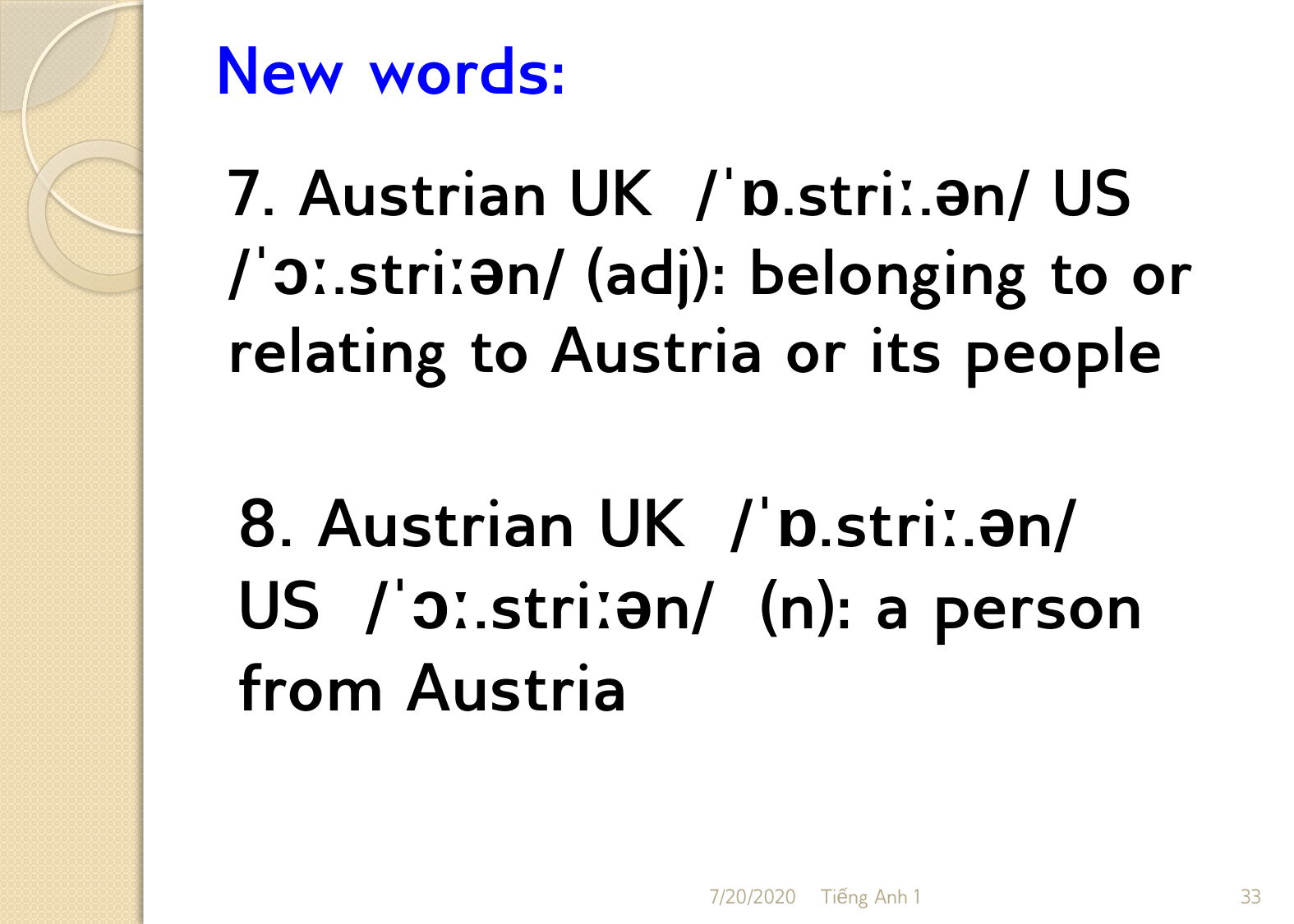

# New words:
7. Austrian UK  /ˈɒ.striː.ən/ US  /ˈɔː.striːən/ (adj): belonging to or relating to Austria or its people

8. Austrian UK  /ˈɒ.striː.ən/ US  /ˈɔː.striːən/  (n): a person from Austria
7/20/2020
Tiếng Anh 1
33